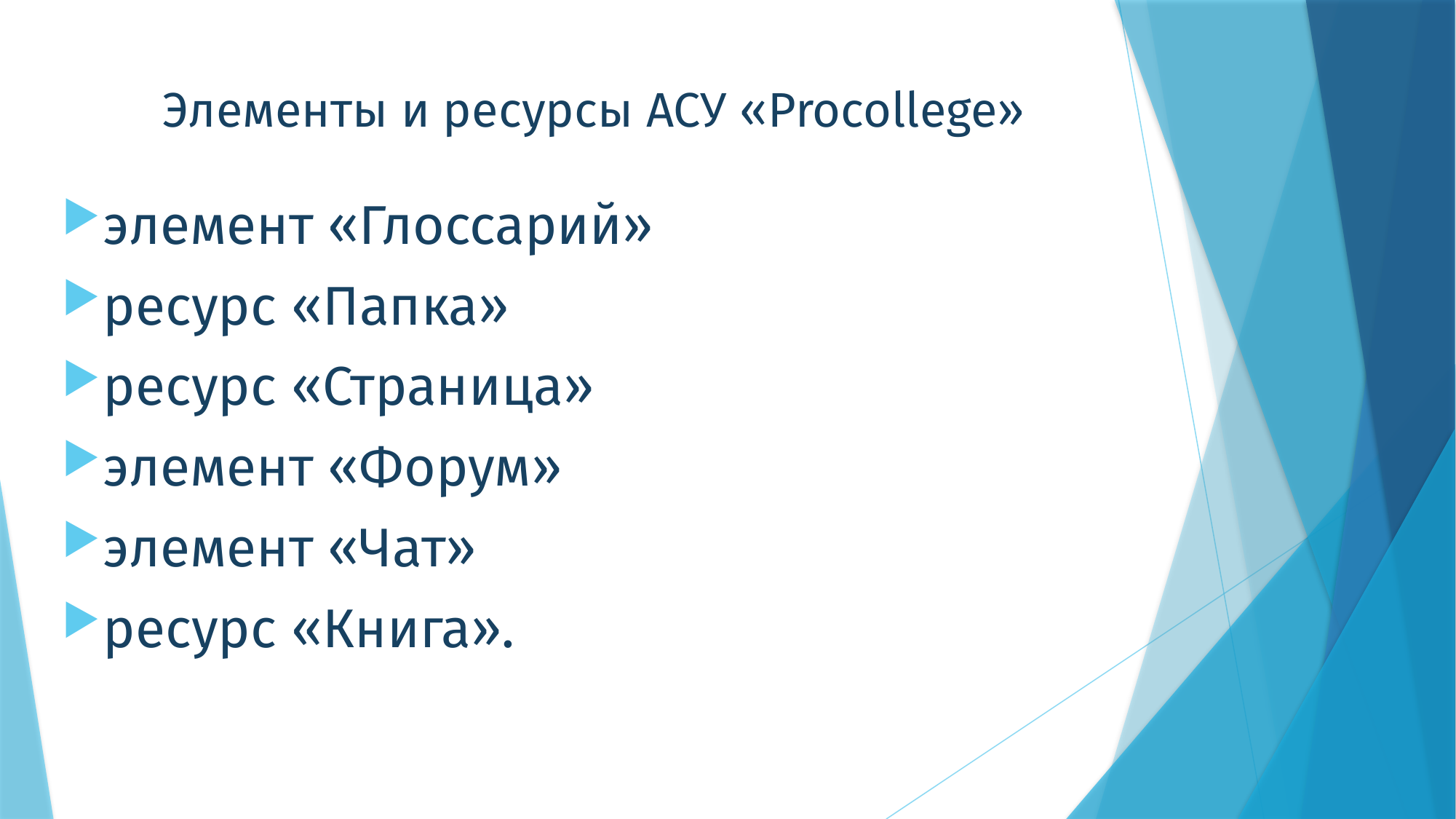

# Элементы и ресурсы АСУ «Procollege»
элемент «Глоссарий»
ресурс «Папка»
ресурс «Страница»
элемент «Форум»
элемент «Чат»
ресурс «Книга».